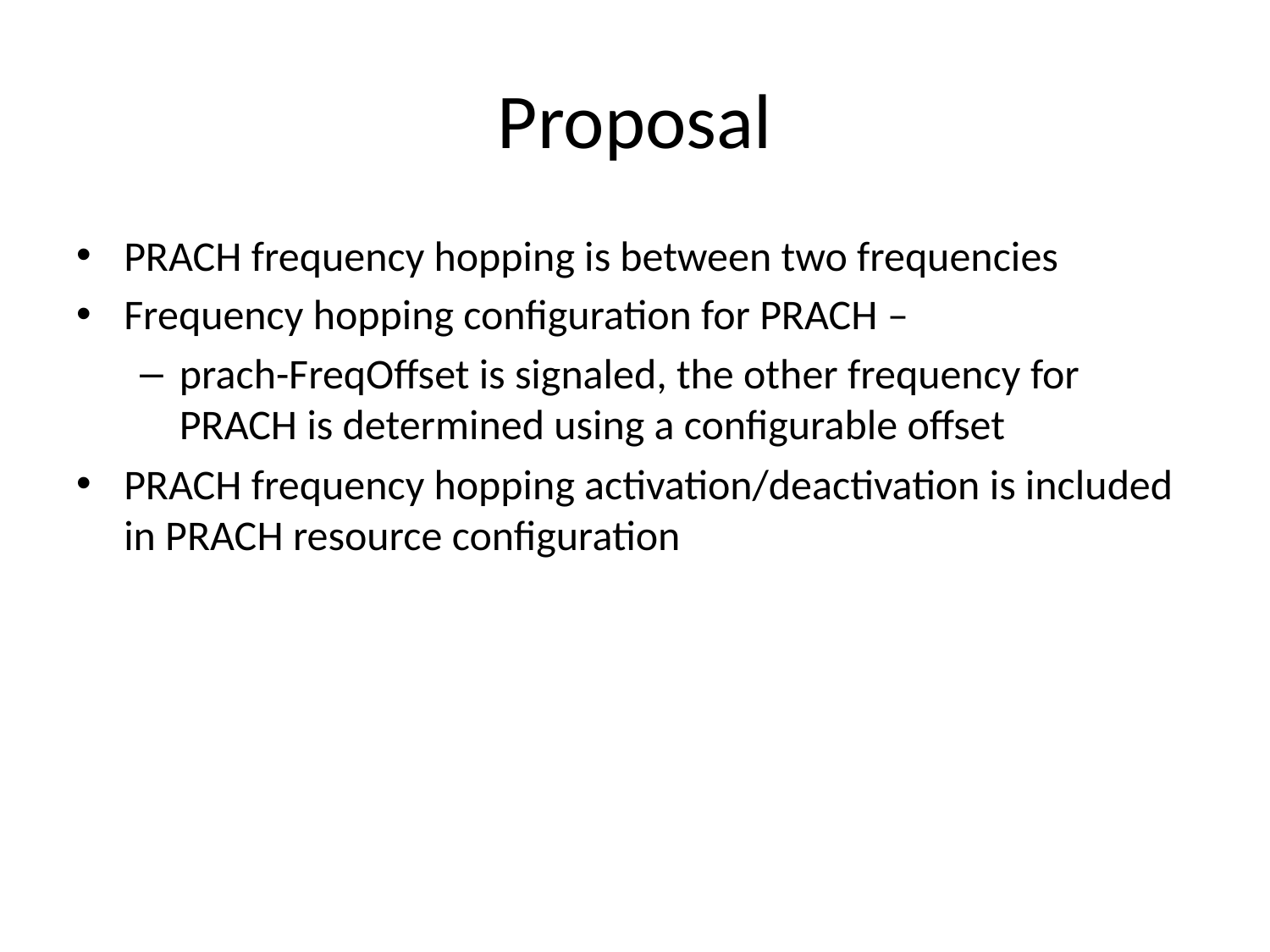

# Proposal
PRACH frequency hopping is between two frequencies
Frequency hopping configuration for PRACH –
prach-FreqOffset is signaled, the other frequency for PRACH is determined using a configurable offset
PRACH frequency hopping activation/deactivation is included in PRACH resource configuration